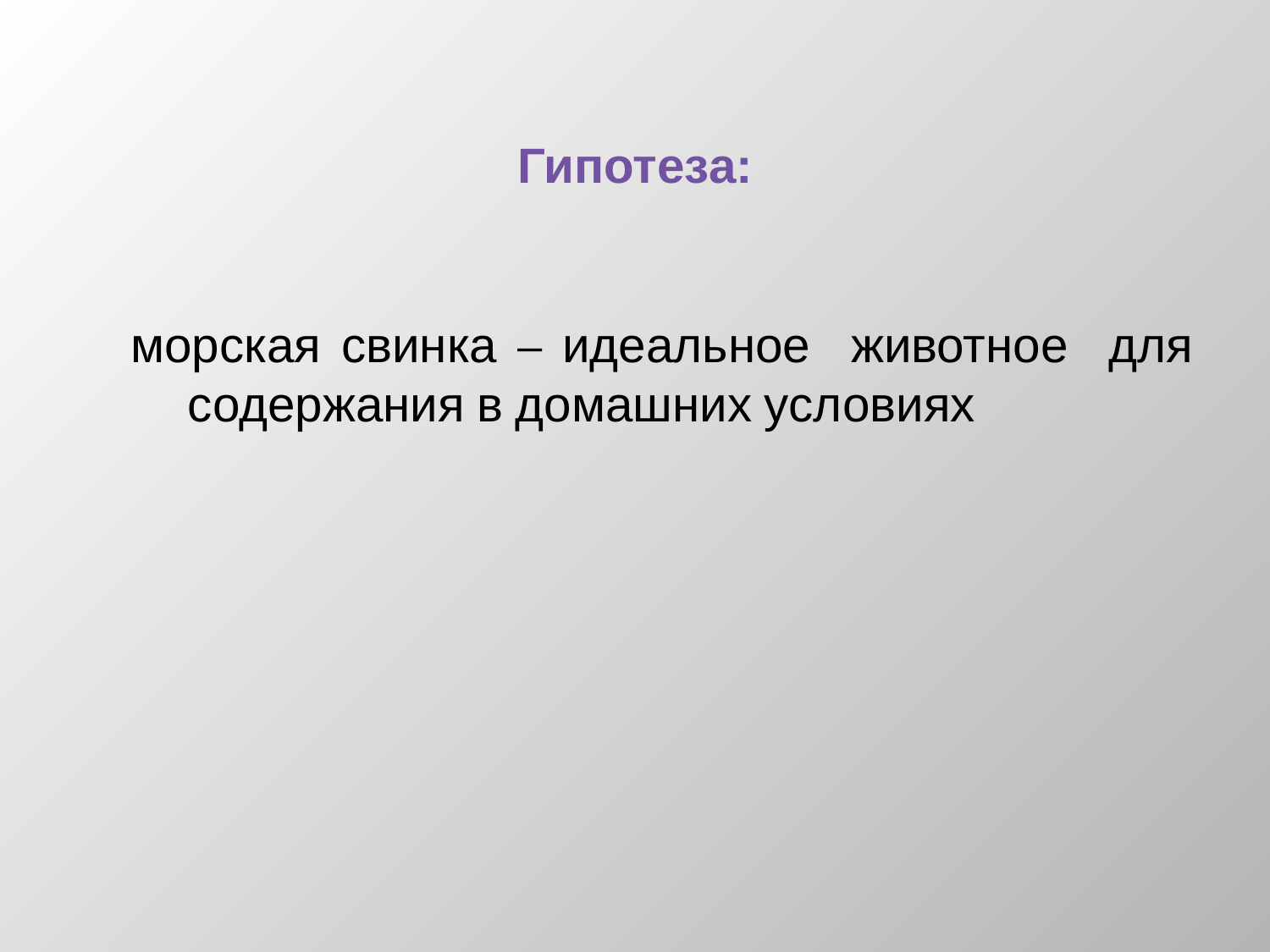

# Гипотеза:
морская свинка – идеальное  животное  для содержания в домашних условиях